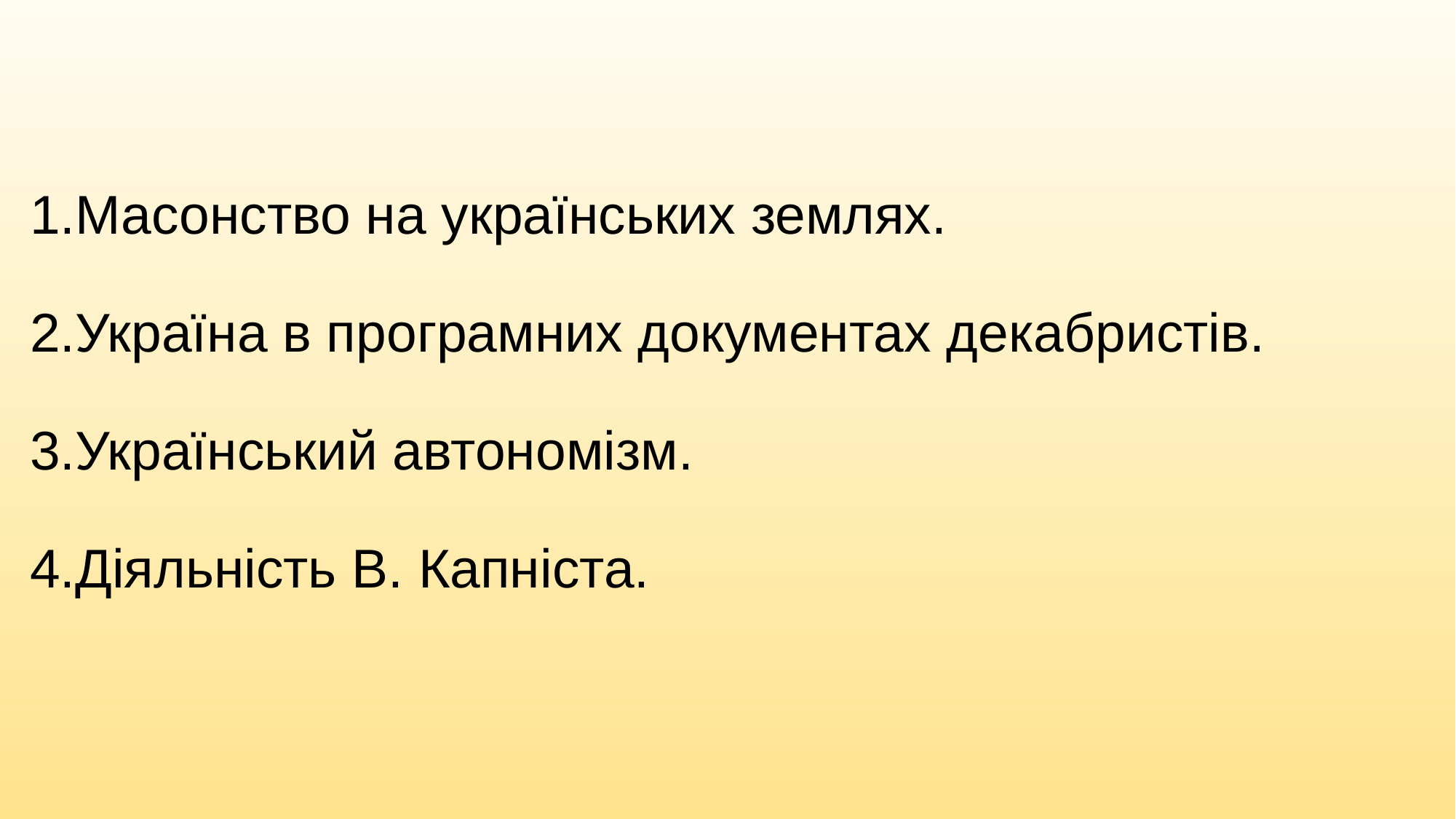

# 1.Масонство на українських землях. 2.Україна в програмних документах декабристів. 3.Український автономізм. 4.Діяльність В. Капніста.